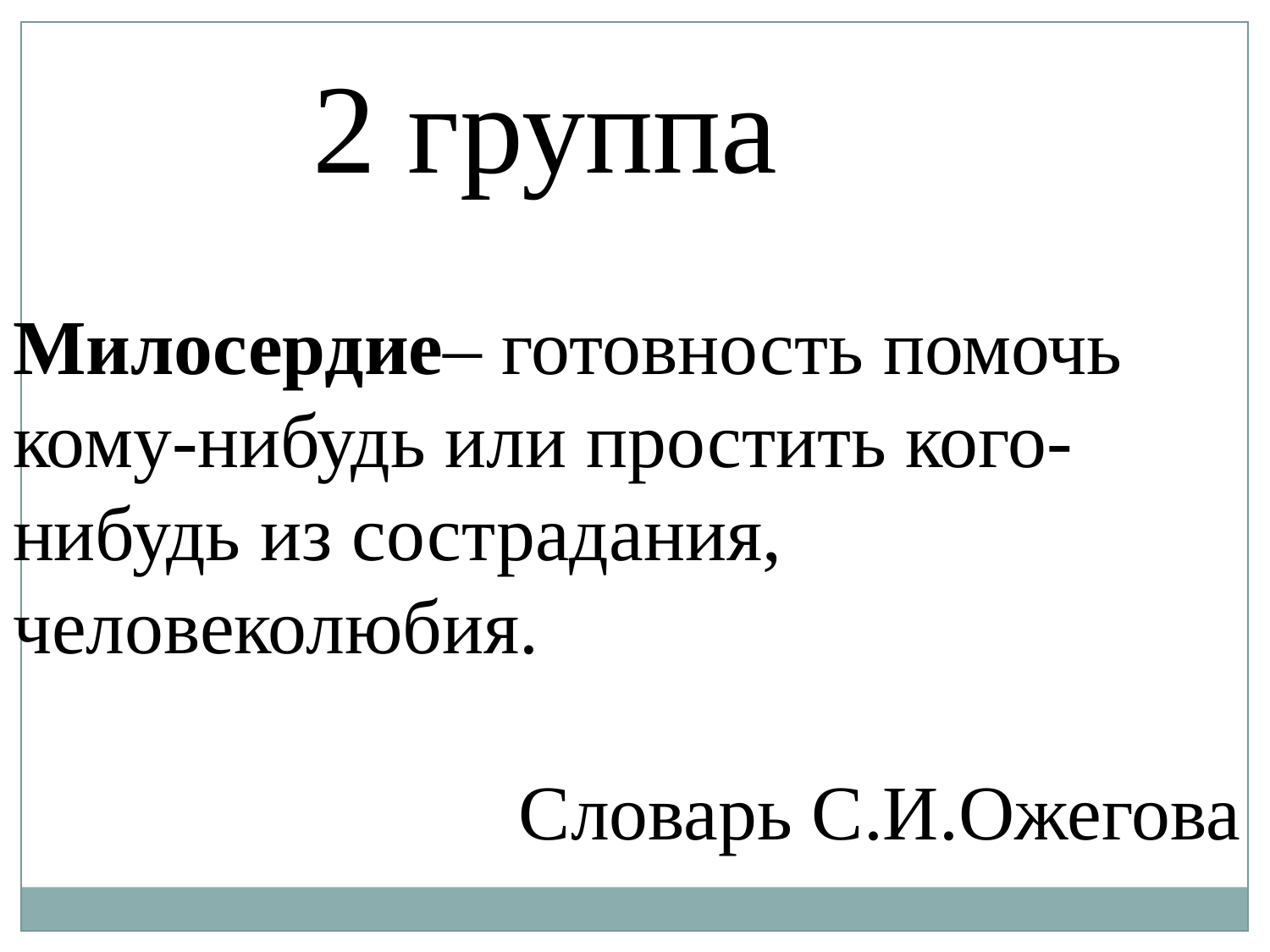

2 группа
Милосердие– готовность помочь кому-нибудь или простить кого-нибудь из сострадания, человеколюбия.

                          Словарь С.И.Ожегова